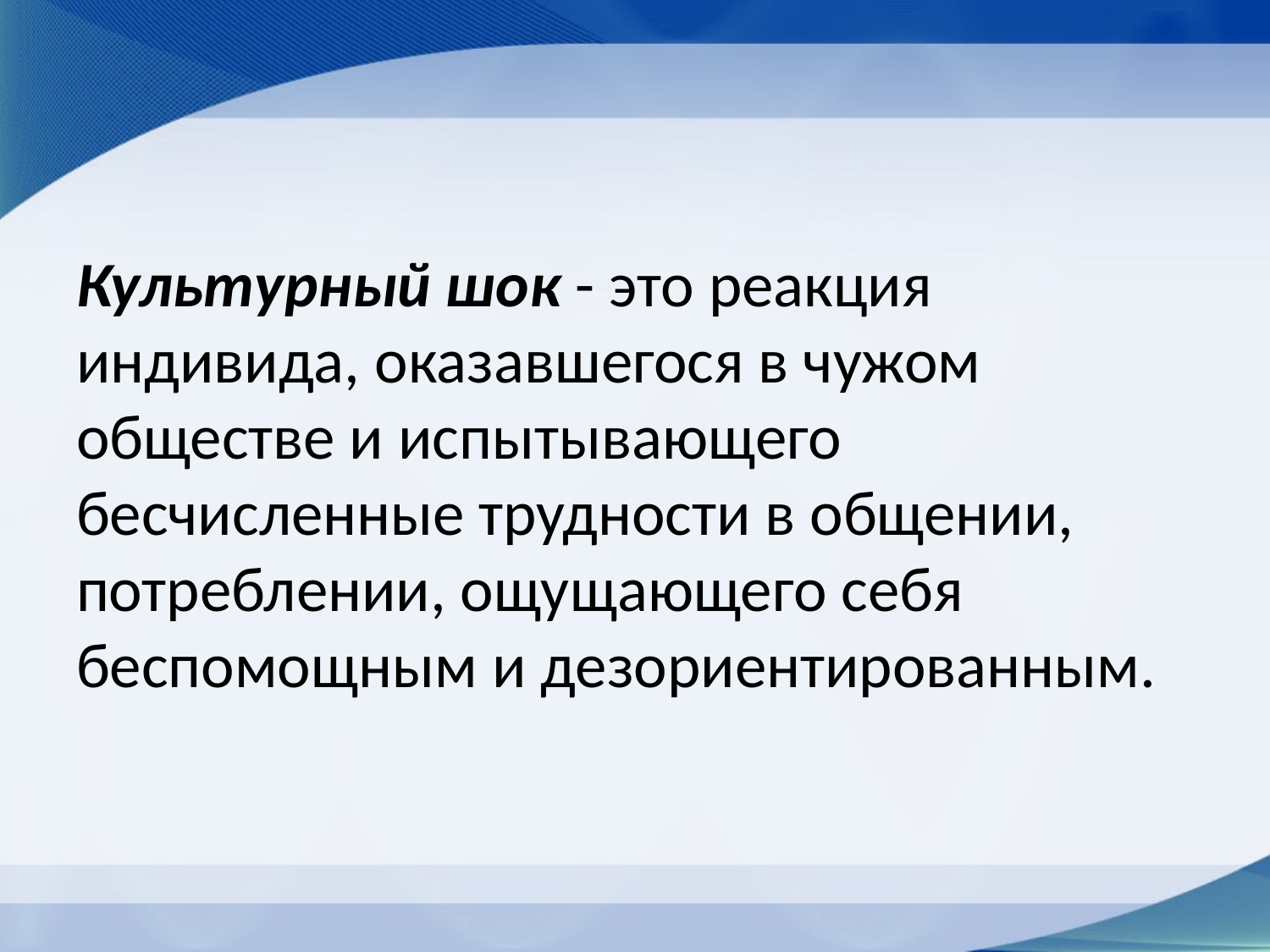

# Культурный шок - это реакция индивида, оказавшегося в чужом обществе и испытывающего бесчисленные трудности в общении, потреблении, ощущающего себя беспомощным и дезориентированным.